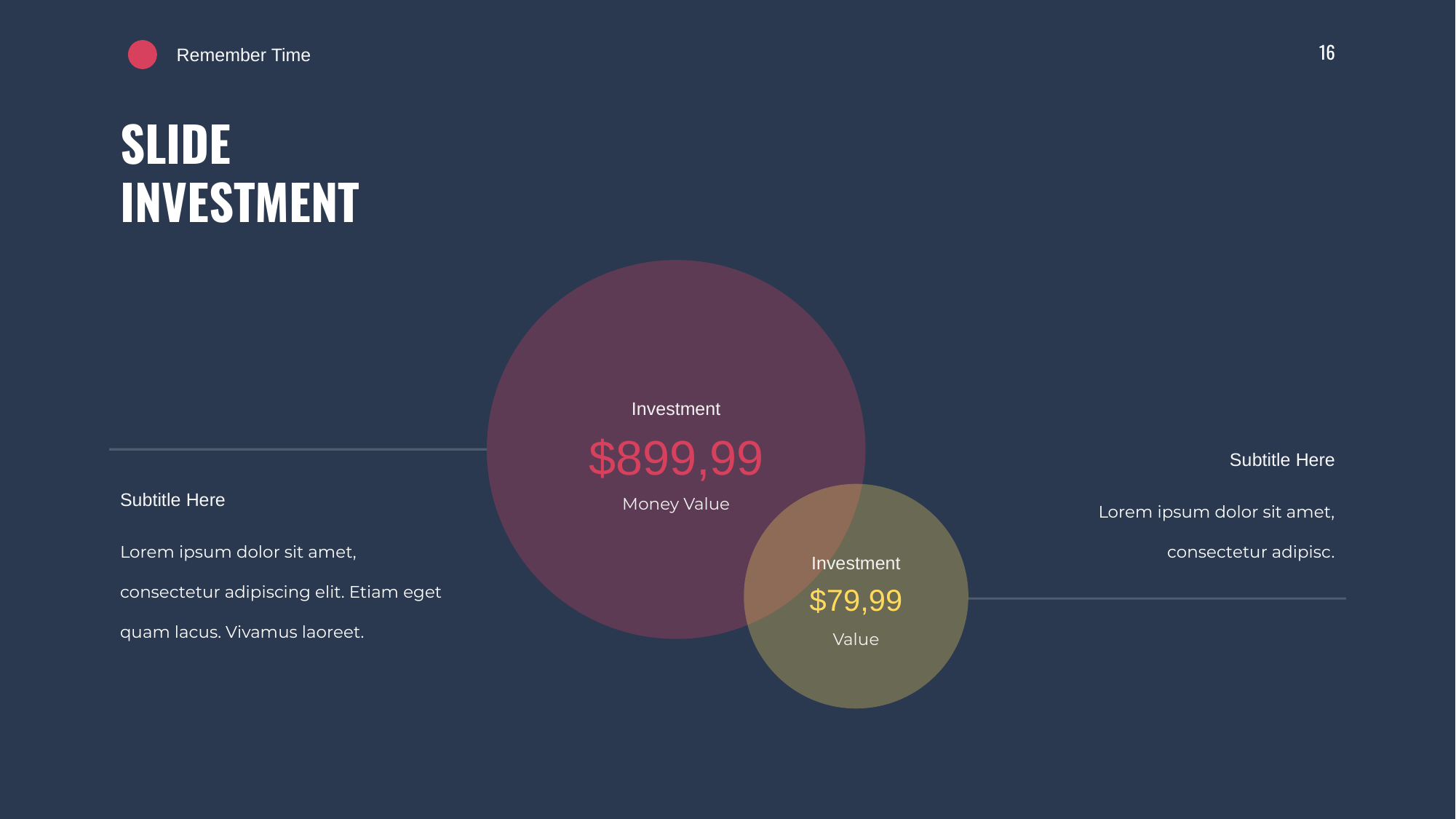

16
Remember Time

SLIDE
INVESTMENT

Investment
$899,99
Subtitle Here
Lorem ipsum dolor sit amet, consectetur adipisc.
Subtitle Here

Money Value
Lorem ipsum dolor sit amet, consectetur adipiscing elit. Etiam eget quam lacus. Vivamus laoreet.
Investment
$79,99
Value